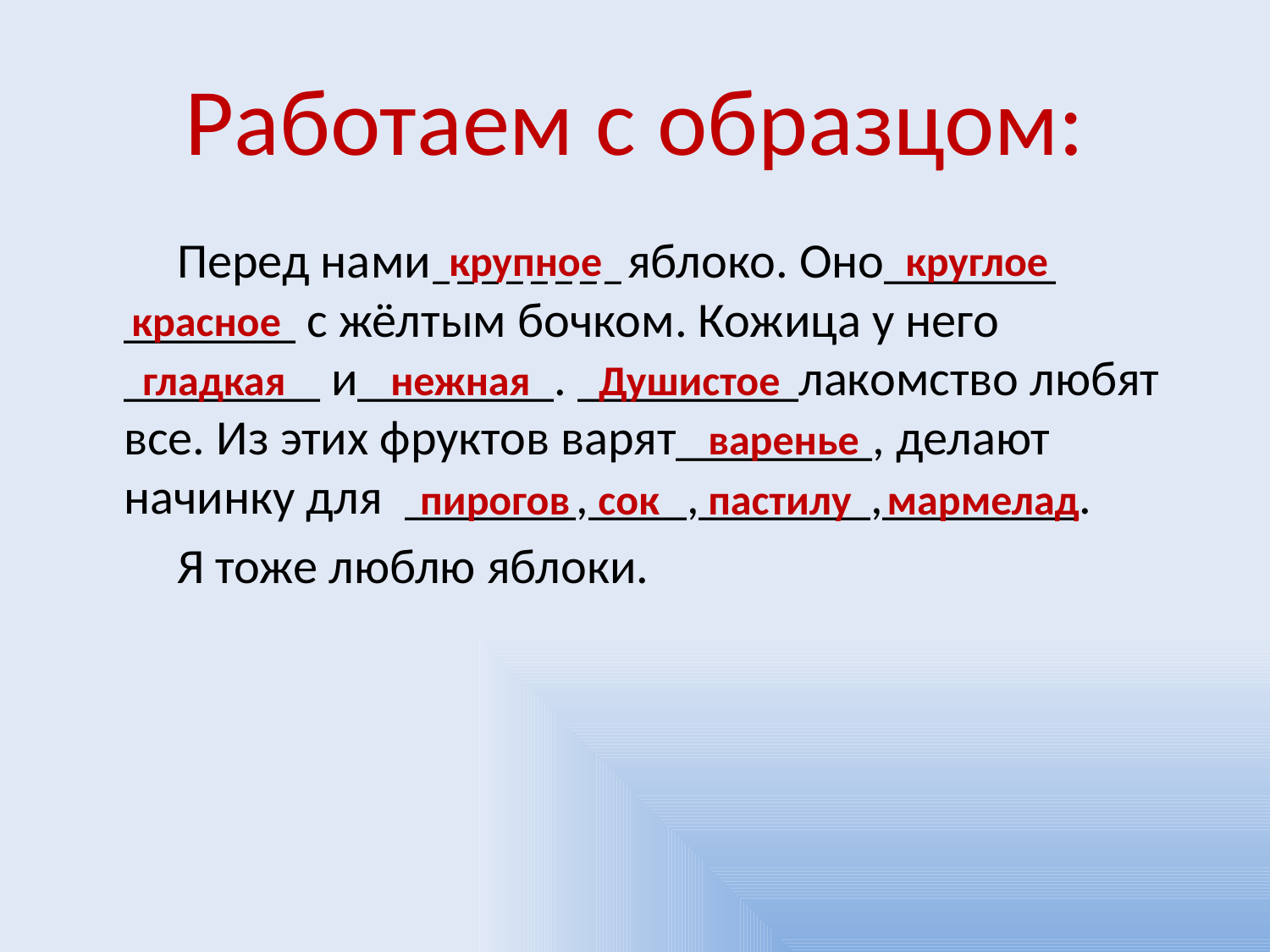

# Работаем с образцом:
         Перед нами________яблоко. Оно_______ _______ с жёлтым бочком. Кожица у него ________ и________. _________лакомство любят все. Из этих фруктов варят________, делают начинку для  _______,____,_______,________.
         Я тоже люблю яблоки.
крупное
круглое
красное
гладкая
нежная
Душистое
варенье
пирогов
сок
пастилу
мармелад